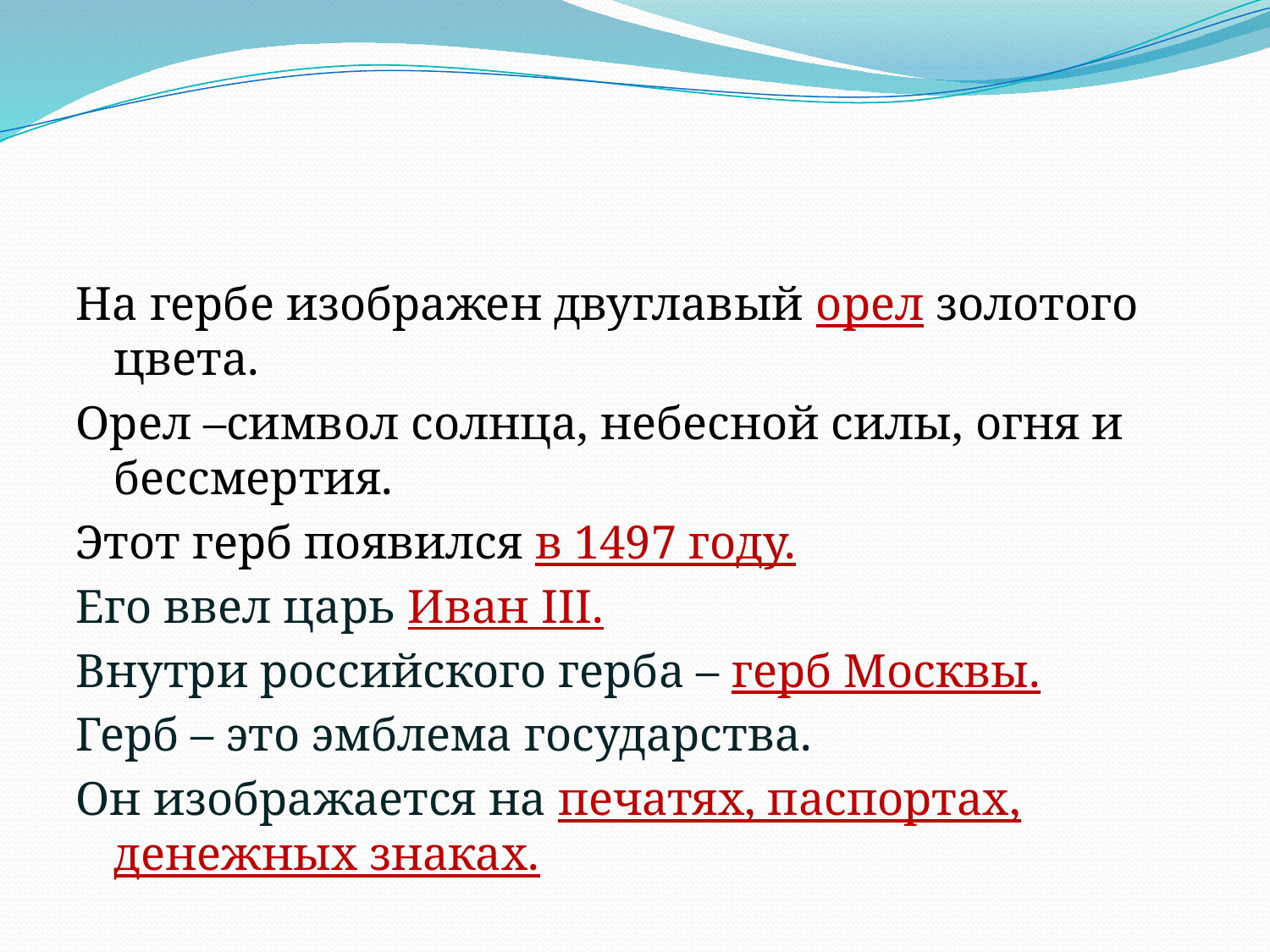

#
На гербе изображен двуглавый орел золотого цвета.
Орел –символ солнца, небесной силы, огня и бессмертия.
Этот герб появился в 1497 году.
Его ввел царь Иван III.
Внутри российского герба – герб Москвы.
Герб – это эмблема государства.
Он изображается на печатях, паспортах, денежных знаках.